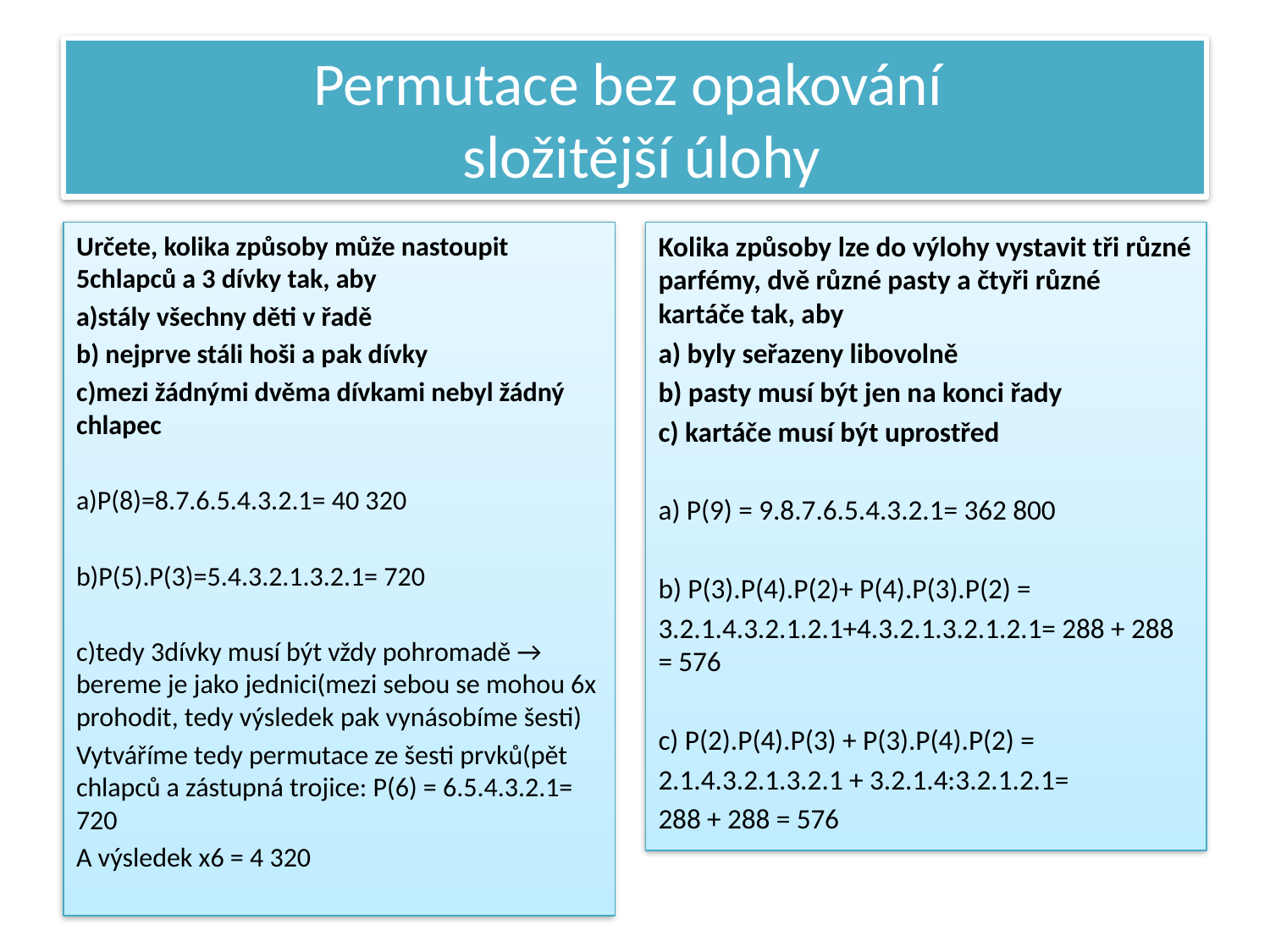

# Permutace bez opakování složitější úlohy
Určete, kolika způsoby může nastoupit 5chlapců a 3 dívky tak, aby
a)stály všechny děti v řadě
b) nejprve stáli hoši a pak dívky
c)mezi žádnými dvěma dívkami nebyl žádný chlapec

a)P(8)=8.7.6.5.4.3.2.1= 40 320

b)P(5).P(3)=5.4.3.2.1.3.2.1= 720

c)tedy 3dívky musí být vždy pohromadě → bereme je jako jednici(mezi sebou se mohou 6x prohodit, tedy výsledek pak vynásobíme šesti)
Vytváříme tedy permutace ze šesti prvků(pět chlapců a zástupná trojice: P(6) = 6.5.4.3.2.1= 720
A výsledek x6 = 4 320
Kolika způsoby lze do výlohy vystavit tři různé parfémy, dvě různé pasty a čtyři různé kartáče tak, aby
a) byly seřazeny libovolně
b) pasty musí být jen na konci řady
c) kartáče musí být uprostřed

a) P(9) = 9.8.7.6.5.4.3.2.1= 362 800

b) P(3).P(4).P(2)+ P(4).P(3).P(2) =
3.2.1.4.3.2.1.2.1+4.3.2.1.3.2.1.2.1= 288 + 288 = 576

c) P(2).P(4).P(3) + P(3).P(4).P(2) =
2.1.4.3.2.1.3.2.1 + 3.2.1.4:3.2.1.2.1=
288 + 288 = 576